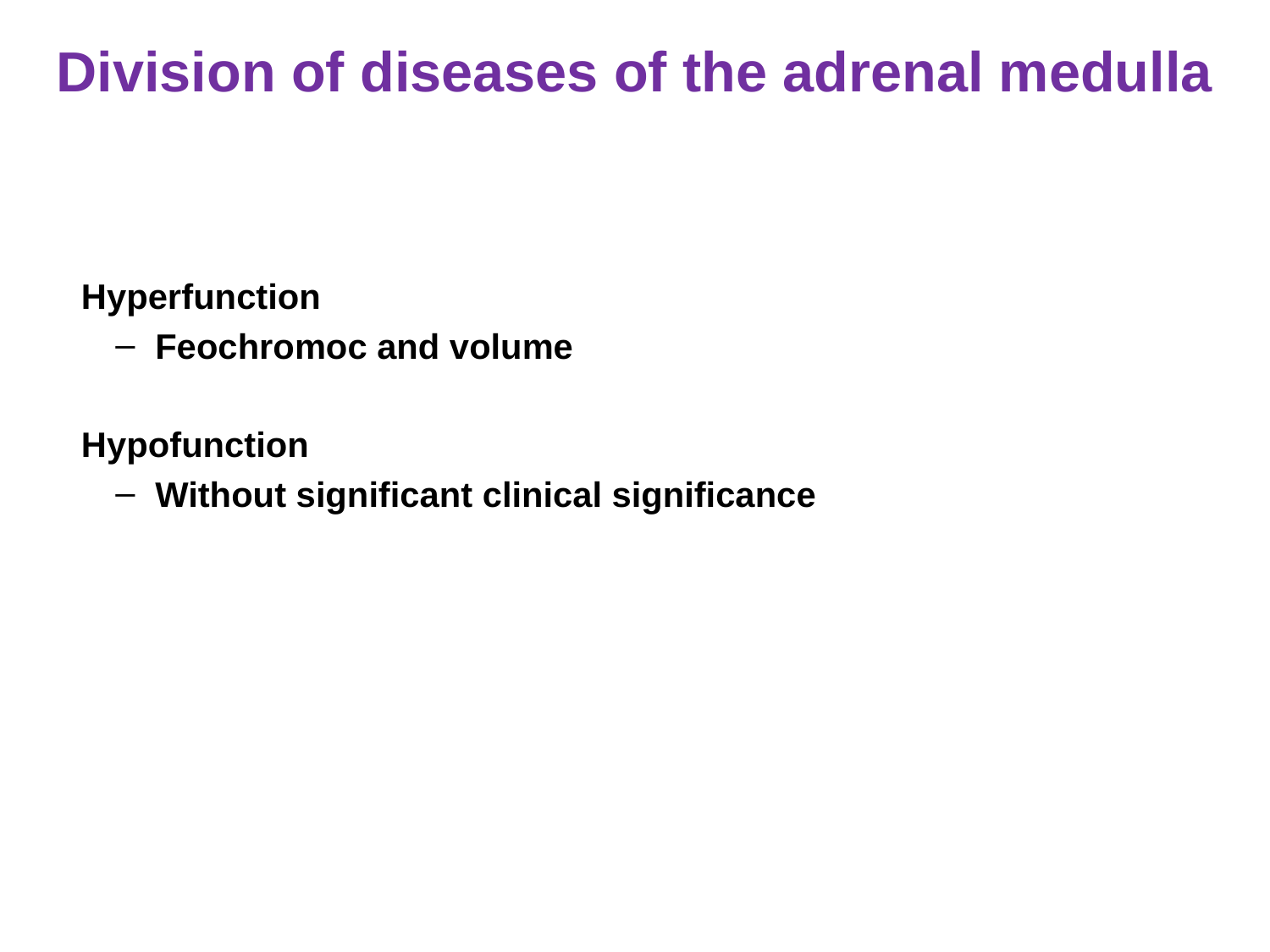

# Division of diseases of the adrenal medulla

   Hyperfunction
Feochromoc and volume

   Hypofunction
Without significant clinical significance